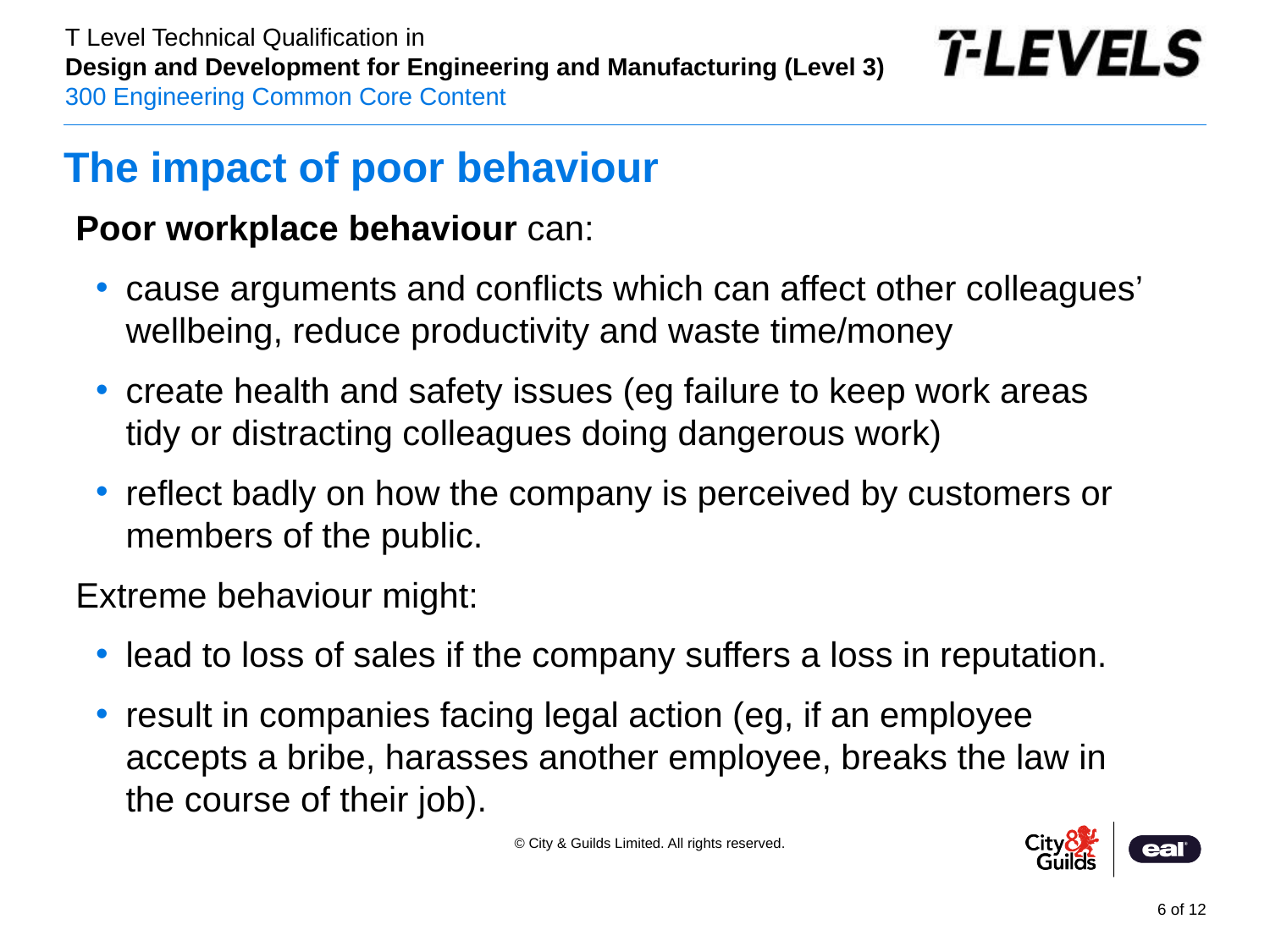

# The impact of poor behaviour
Poor workplace behaviour can:
cause arguments and conflicts which can affect other colleagues’ wellbeing, reduce productivity and waste time/money
create health and safety issues (eg failure to keep work areas tidy or distracting colleagues doing dangerous work)
reflect badly on how the company is perceived by customers or members of the public.
Extreme behaviour might:
lead to loss of sales if the company suffers a loss in reputation.
result in companies facing legal action (eg, if an employee accepts a bribe, harasses another employee, breaks the law in the course of their job).